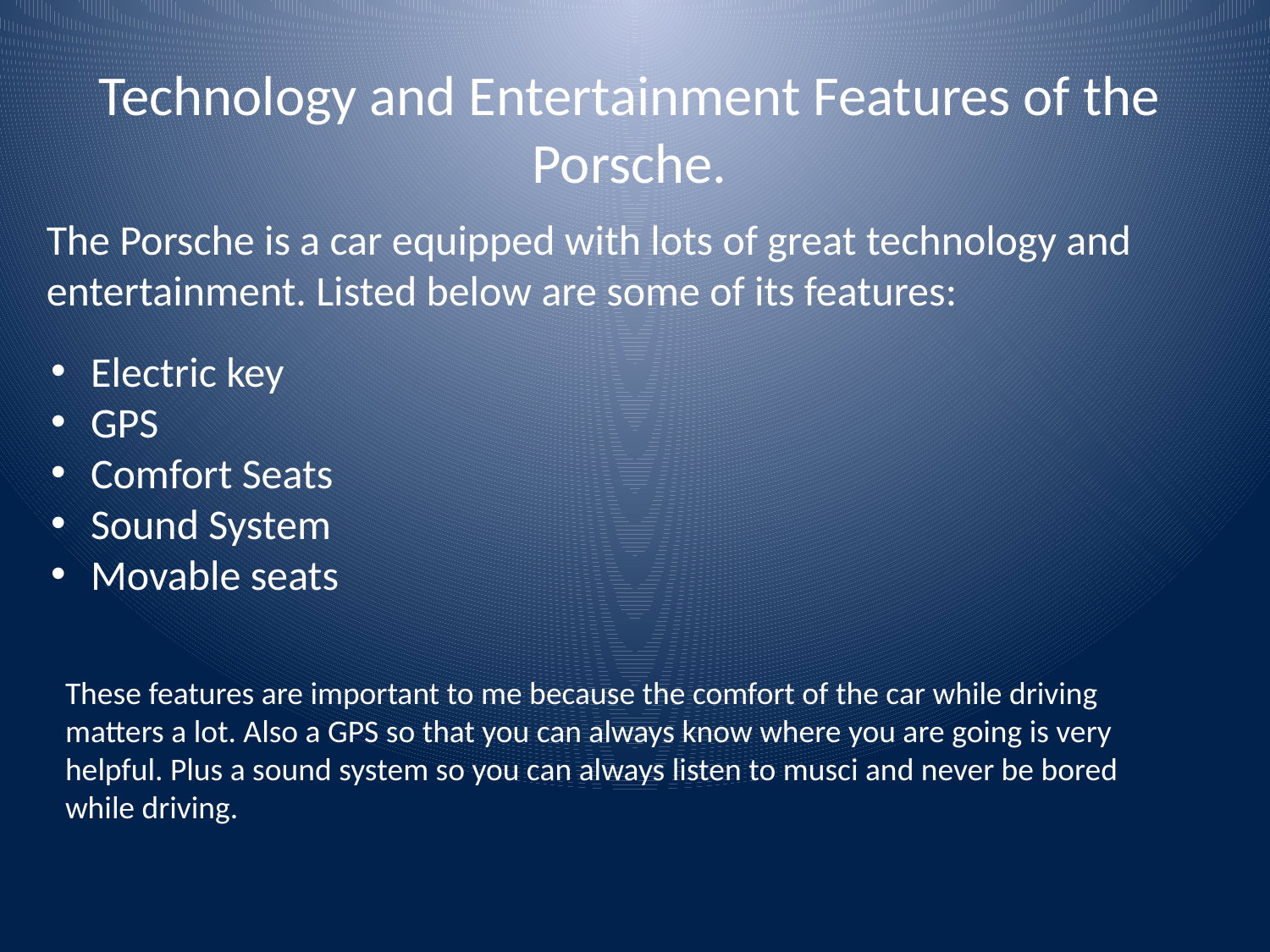

Technology and Entertainment Features of the Porsche.
The Porsche is a car equipped with lots of great technology and entertainment. Listed below are some of its features:
Electric key
GPS
Comfort Seats
Sound System
Movable seats

These features are important to me because the comfort of the car while driving matters a lot. Also a GPS so that you can always know where you are going is very helpful. Plus a sound system so you can always listen to musci and never be bored while driving.